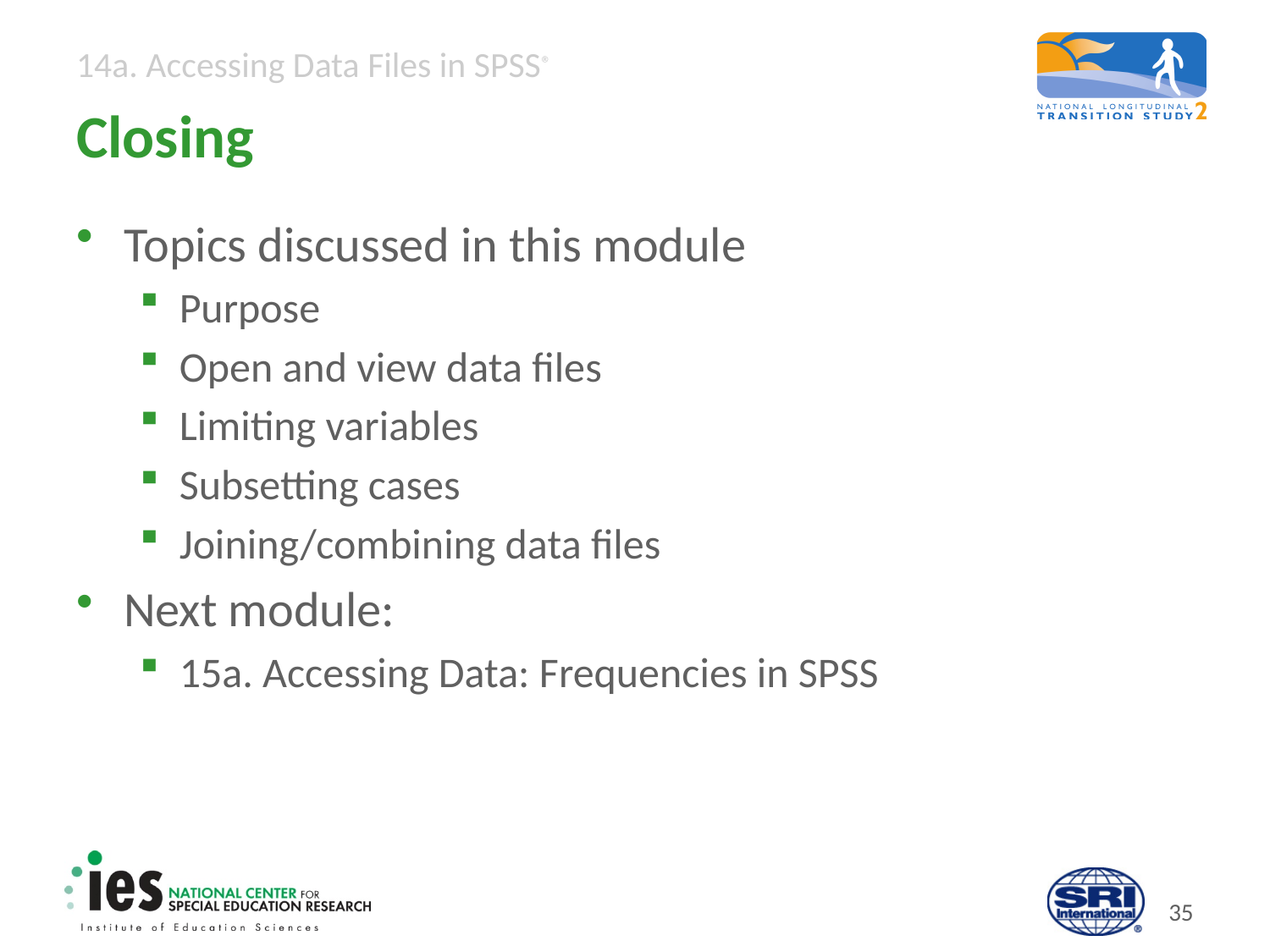

# Closing
Topics discussed in this module
Purpose
Open and view data files
Limiting variables
Subsetting cases
Joining/combining data files
Next module:
15a. Accessing Data: Frequencies in SPSS

35